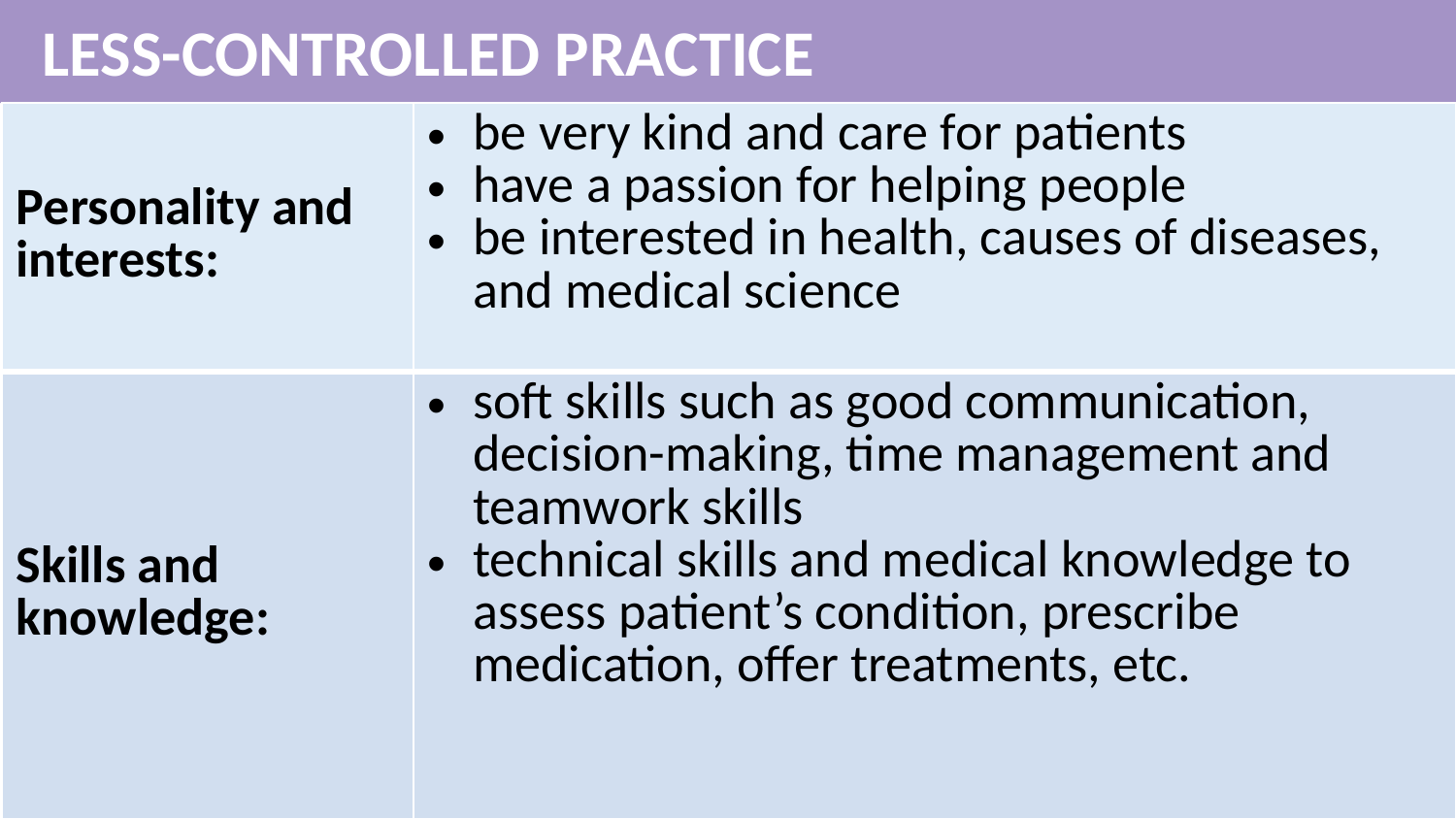

Less-controlled Practice
| Personality and interests: | be very kind and care for patients have a passion for helping people be interested in health, causes of diseases, and medical science |
| --- | --- |
| Skills and knowledge: | soft skills such as good communication, decision-making, time management and teamwork skills technical skills and medical knowledge to assess patient’s condition, prescribe medication, offer treatments, etc. |